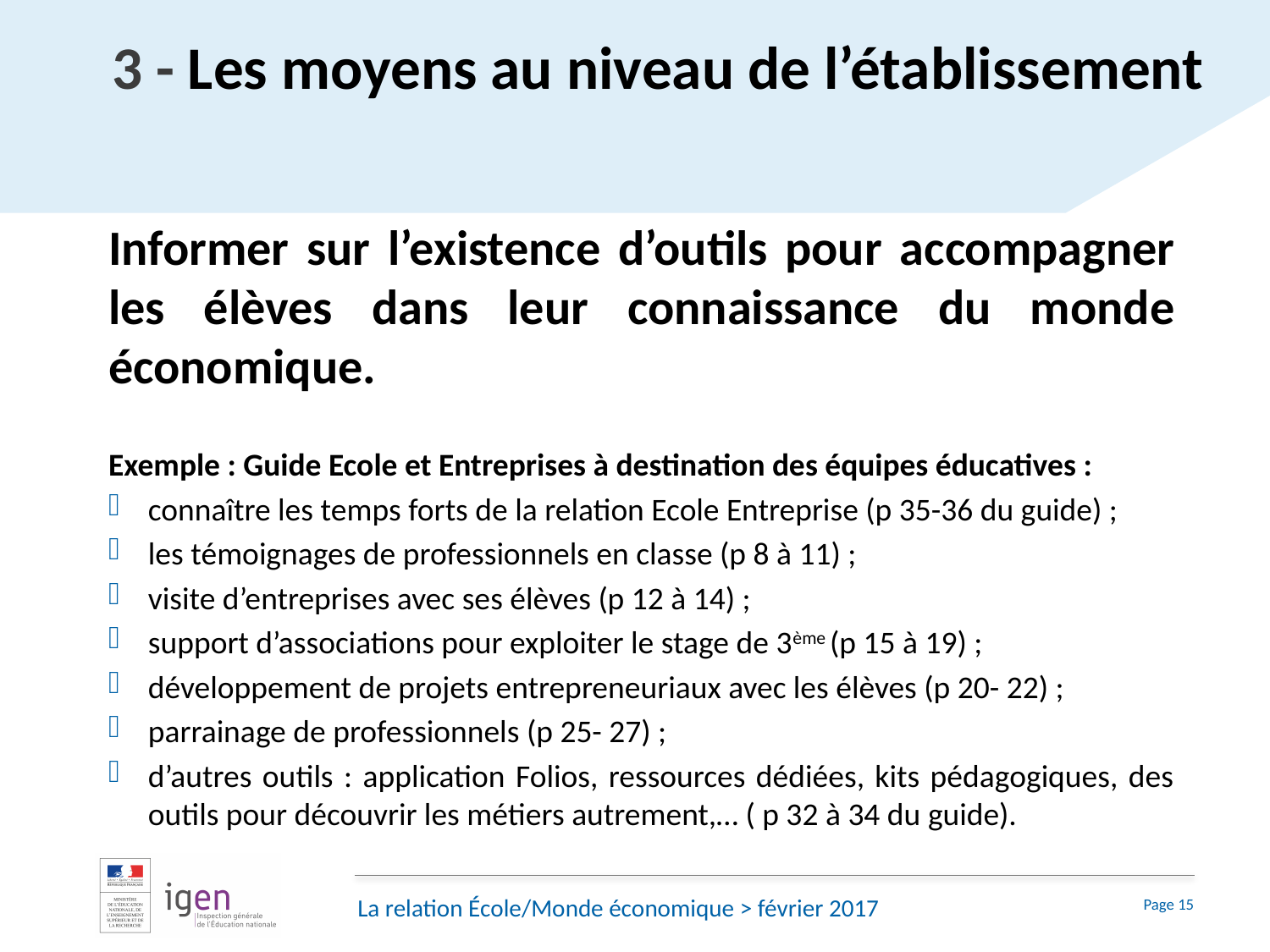

# 3 - Les moyens au niveau de l’établissement
Informer sur l’existence d’outils pour accompagner les élèves dans leur connaissance du monde économique.

Exemple : Guide Ecole et Entreprises à destination des équipes éducatives :
connaître les temps forts de la relation Ecole Entreprise (p 35-36 du guide) ;
les témoignages de professionnels en classe (p 8 à 11) ;
visite d’entreprises avec ses élèves (p 12 à 14) ;
support d’associations pour exploiter le stage de 3ème (p 15 à 19) ;
développement de projets entrepreneuriaux avec les élèves (p 20- 22) ;
parrainage de professionnels (p 25- 27) ;
d’autres outils : application Folios, ressources dédiées, kits pédagogiques, des outils pour découvrir les métiers autrement,… ( p 32 à 34 du guide).